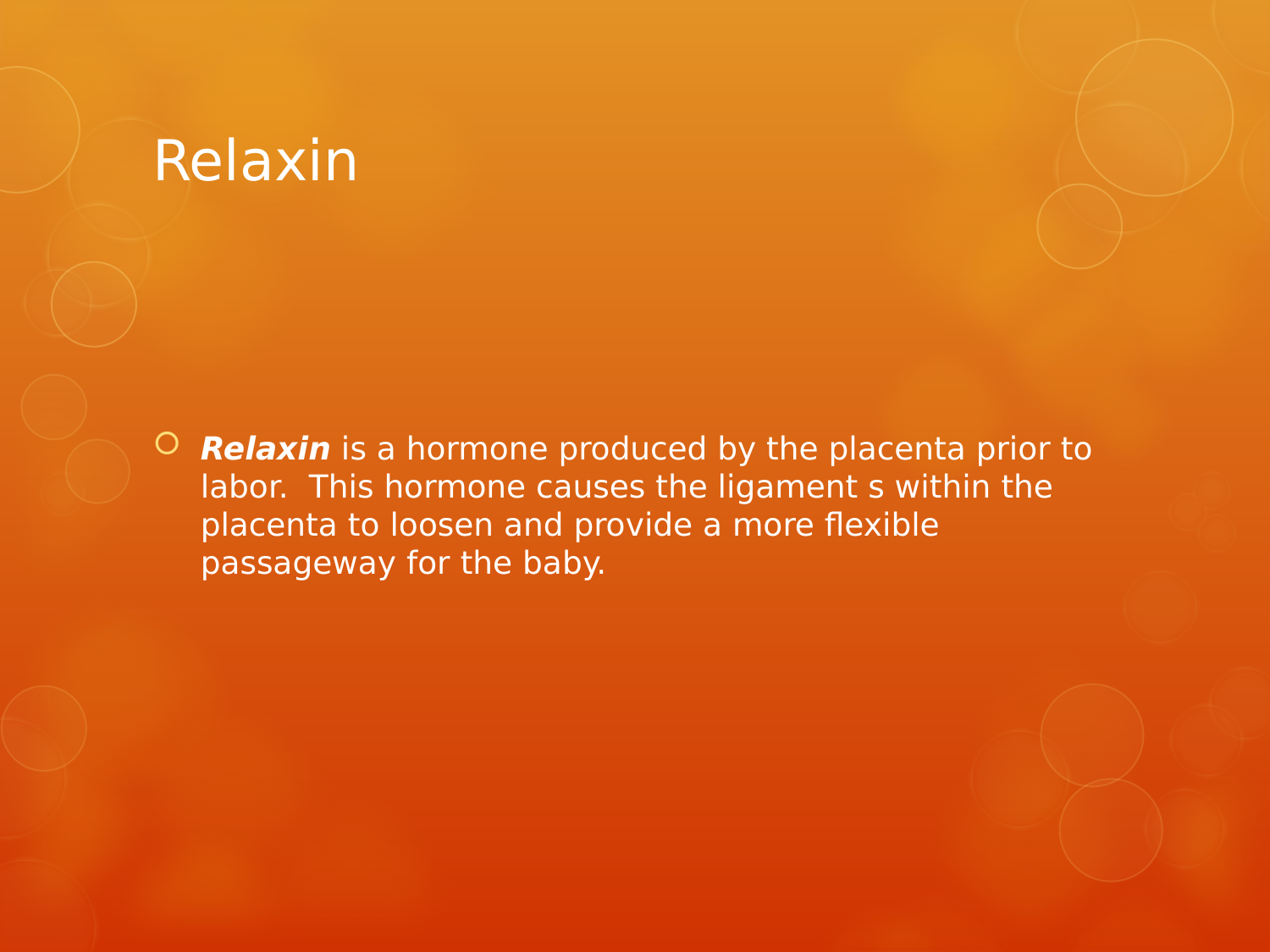

# Relaxin
Relaxin is a hormone produced by the placenta prior to labor.  This hormone causes the ligament s within the placenta to loosen and provide a more flexible passageway for the baby.